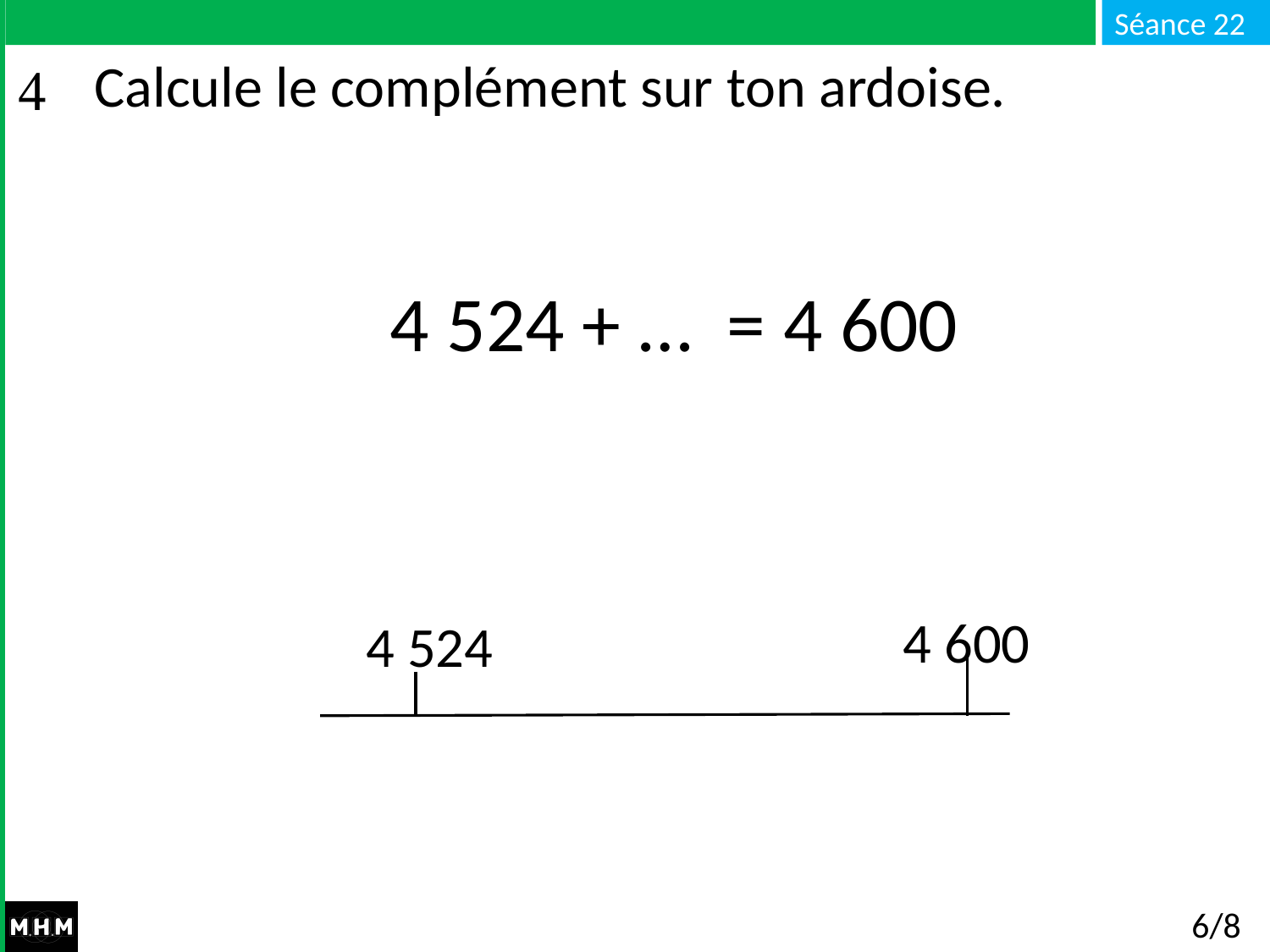

# Calcule le complément sur ton ardoise.
 4 524 + …  = 4 600
4 600
4 524
6/8